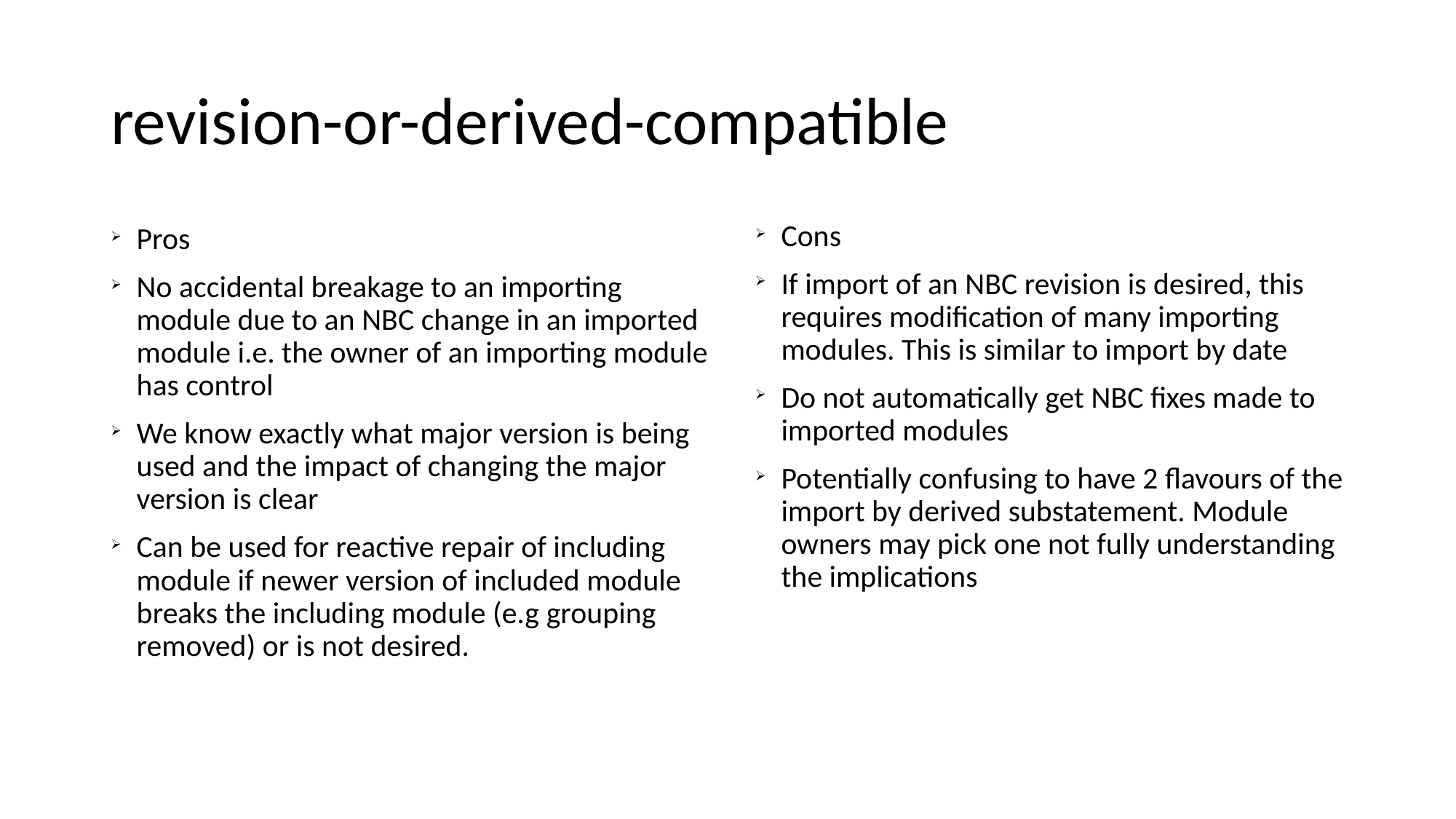

revision-or-derived-compatible
Cons
If import of an NBC revision is desired, this requires modification of many importing modules. This is similar to import by date
Do not automatically get NBC fixes made to imported modules
Potentially confusing to have 2 flavours of the import by derived substatement. Module owners may pick one not fully understanding the implications
Pros
No accidental breakage to an importing module due to an NBC change in an imported module i.e. the owner of an importing module has control
We know exactly what major version is being used and the impact of changing the major version is clear
Can be used for reactive repair of including module if newer version of included module breaks the including module (e.g grouping removed) or is not desired.